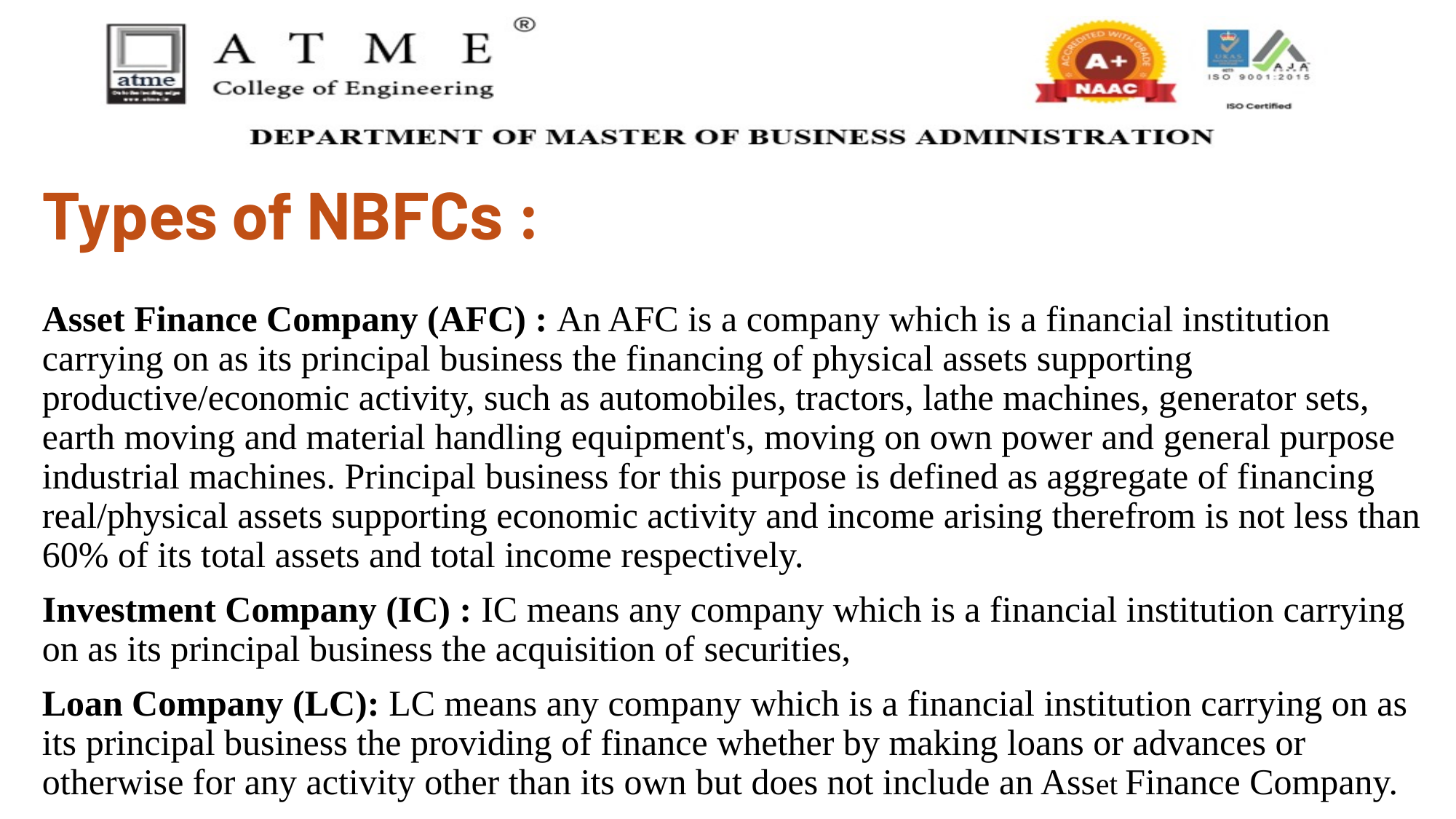

# Types of NBFCs :

Asset Finance Company (AFC) : An AFC is a company which is a financial institution carrying on as its principal business the financing of physical assets supporting productive/economic activity, such as automobiles, tractors, lathe machines, generator sets, earth moving and material handling equipment's, moving on own power and general purpose industrial machines. Principal business for this purpose is defined as aggregate of financing real/physical assets supporting economic activity and income arising therefrom is not less than 60% of its total assets and total income respectively.
Investment Company (IC) : IC means any company which is a financial institution carrying on as its principal business the acquisition of securities,
Loan Company (LC): LC means any company which is a financial institution carrying on as its principal business the providing of finance whether by making loans or advances or otherwise for any activity other than its own but does not include an Asset Finance Company.